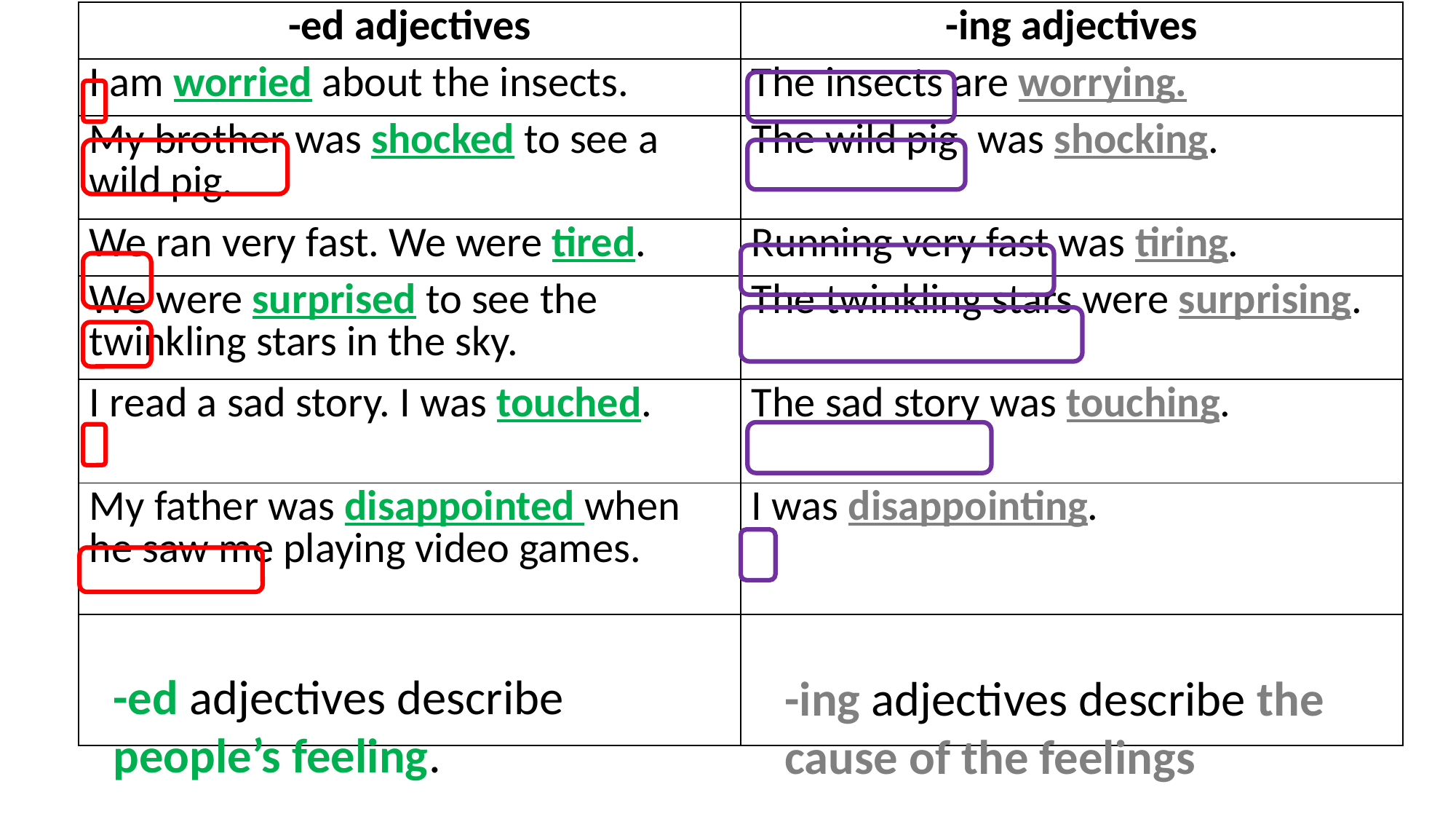

| -ed adjectives | -ing adjectives |
| --- | --- |
| I am worried about the insects. | The insects are worrying. |
| My brother was shocked to see a wild pig. | The wild pig was shocking. |
| We ran very fast. We were tired. | Running very fast was tiring. |
| We were surprised to see the twinkling stars in the sky. | The twinkling stars were surprising. |
| I read a sad story. I was touched. | The sad story was touching. |
| My father was disappointed when he saw me playing video games. | I was disappointing. |
|  |  |

-ed adjectives describe people’s feeling.
-ing adjectives describe the cause of the feelings